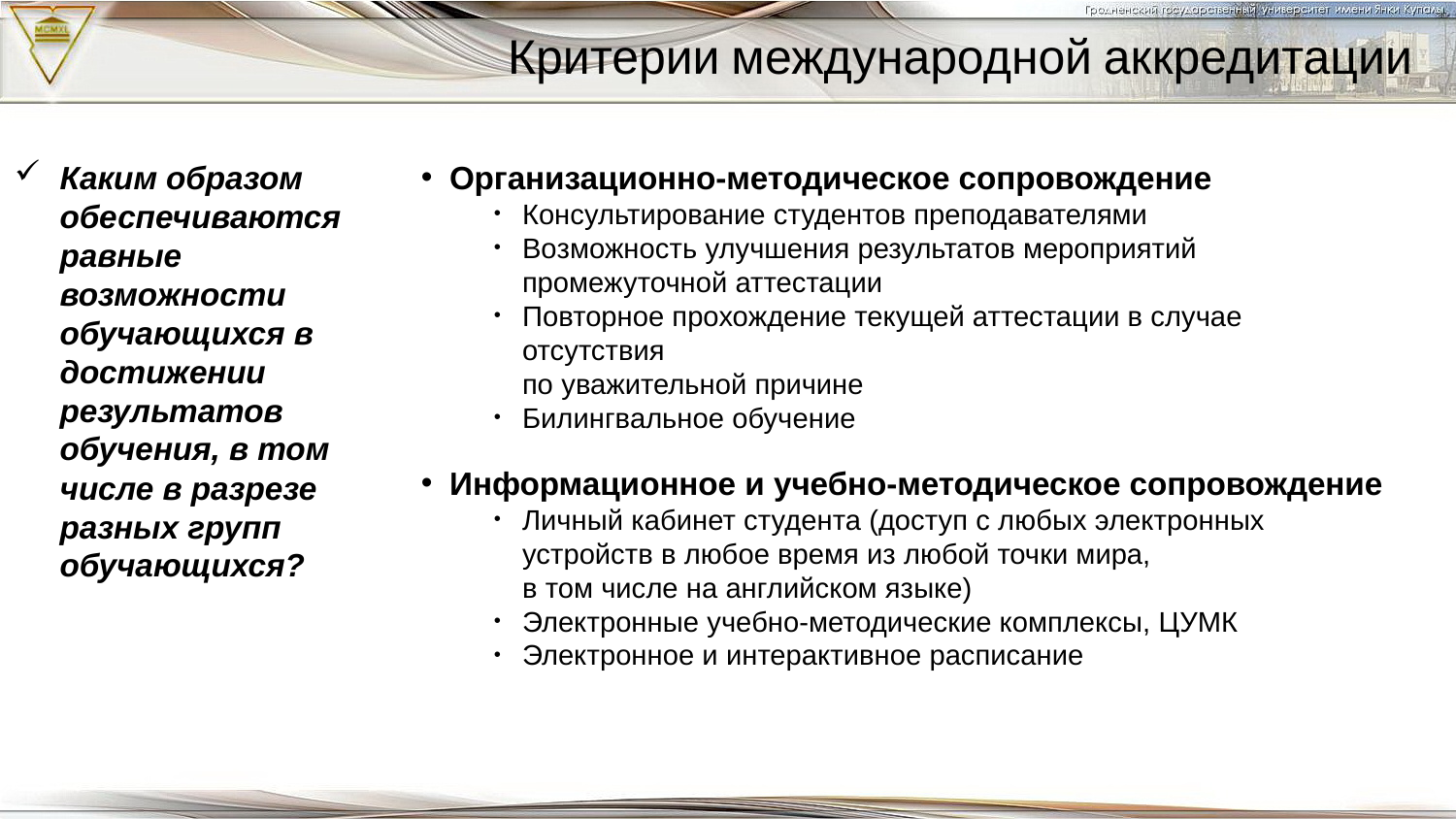

Критерии международной аккредитации
Каким образом обеспечиваются равные возможности обучающихся в достижении результатов обучения, в том числе в разрезе разных групп обучающихся?
Организационно-методическое сопровождение
Консультирование студентов преподавателями
Возможность улучшения результатов мероприятий промежуточной аттестации
Повторное прохождение текущей аттестации в случае отсутствия
по уважительной причине
Билингвальное обучение

Информационное и учебно-методическое сопровождение
Личный кабинет студента (доступ с любых электронных устройств в любое время из любой точки мира,
в том числе на английском языке)
Электронные учебно-методические комплексы, ЦУМК
Электронное и интерактивное расписание